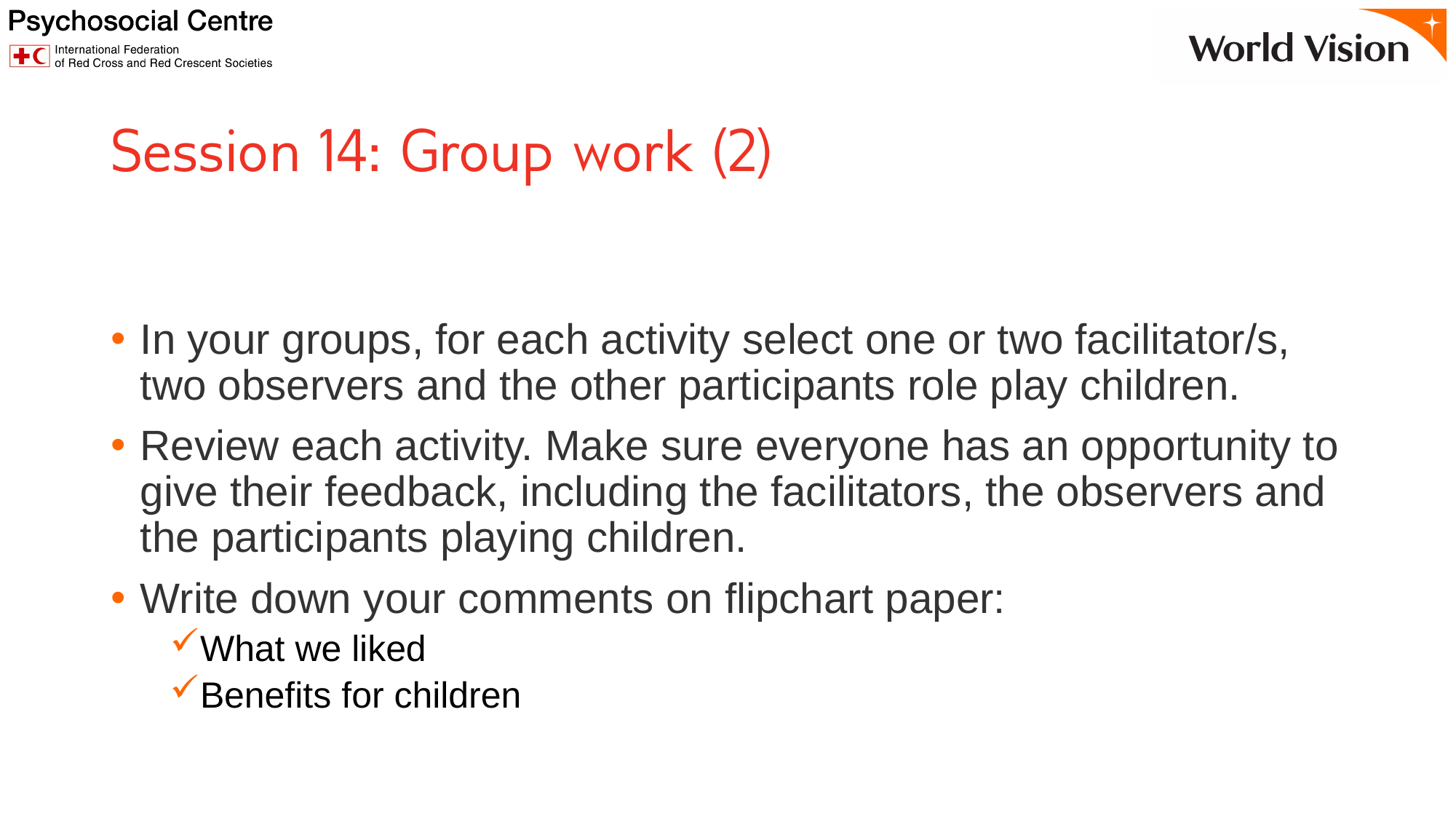

# Session 14: Group work (2)
In your groups, for each activity select one or two facilitator/s, two observers and the other participants role play children.
Review each activity. Make sure everyone has an opportunity to give their feedback, including the facilitators, the observers and the participants playing children.
Write down your comments on flipchart paper:
What we liked
Benefits for children